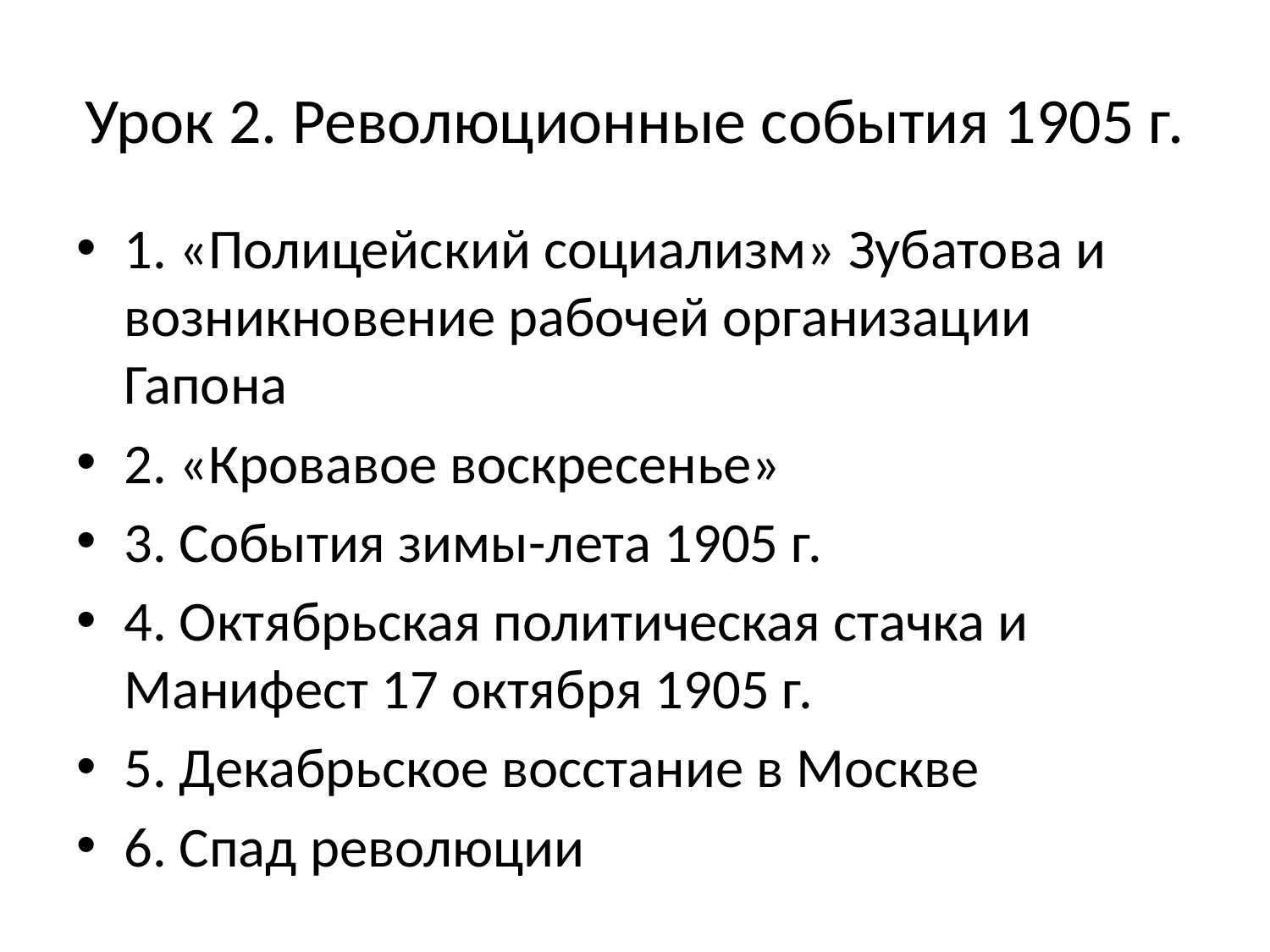

# Урок 2. Революционные события 1905 г.
1. «Полицейский социализм» Зубатова и возникновение рабочей организации Гапона
2. «Кровавое воскресенье»
3. События зимы-лета 1905 г.
4. Октябрьская политическая стачка и Манифест 17 октября 1905 г.
5. Декабрьское восстание в Москве
6. Спад революции